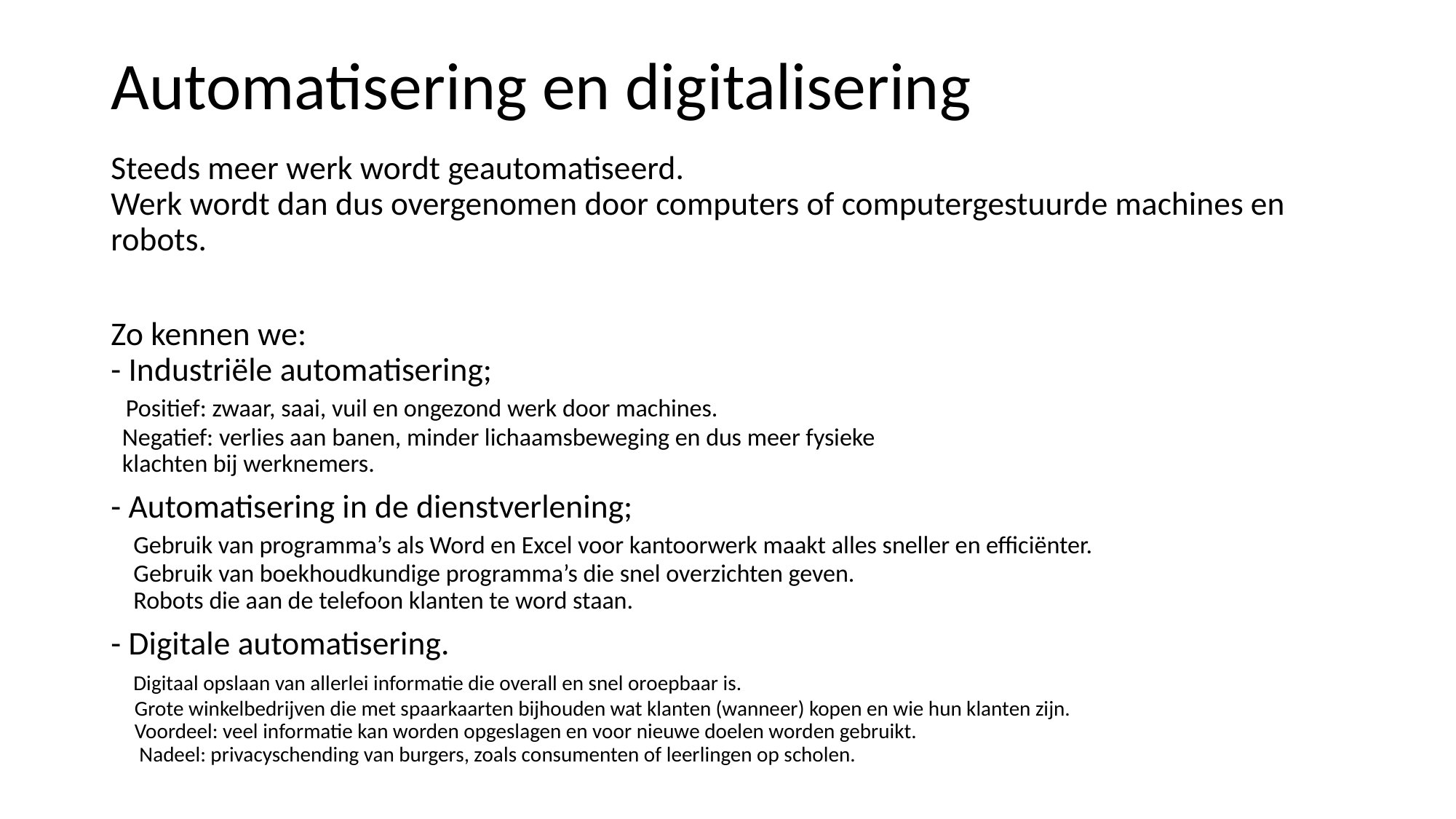

# Automatisering en digitalisering
Steeds meer werk wordt geautomatiseerd.
Werk wordt dan dus overgenomen door computers of computergestuurde machines en robots.

Zo kennen we:
- Industriële automatisering;
  Positief: zwaar, saai, vuil en ongezond werk door machines.
  Negatief: verlies aan banen, minder lichaamsbeweging en dus meer fysieke
  klachten bij werknemers.
- Automatisering in de dienstverlening;
   Gebruik van programma’s als Word en Excel voor kantoorwerk maakt alles sneller en efficiënter.
    Gebruik van boekhoudkundige programma’s die snel overzichten geven.
    Robots die aan de telefoon klanten te word staan.
- Digitale automatisering.
   Digitaal opslaan van allerlei informatie die overall en snel oroepbaar is.
     Grote winkelbedrijven die met spaarkaarten bijhouden wat klanten (wanneer) kopen en wie hun klanten zijn.
     Voordeel: veel informatie kan worden opgeslagen en voor nieuwe doelen worden gebruikt.
      Nadeel: privacyschending van burgers, zoals consumenten of leerlingen op scholen.